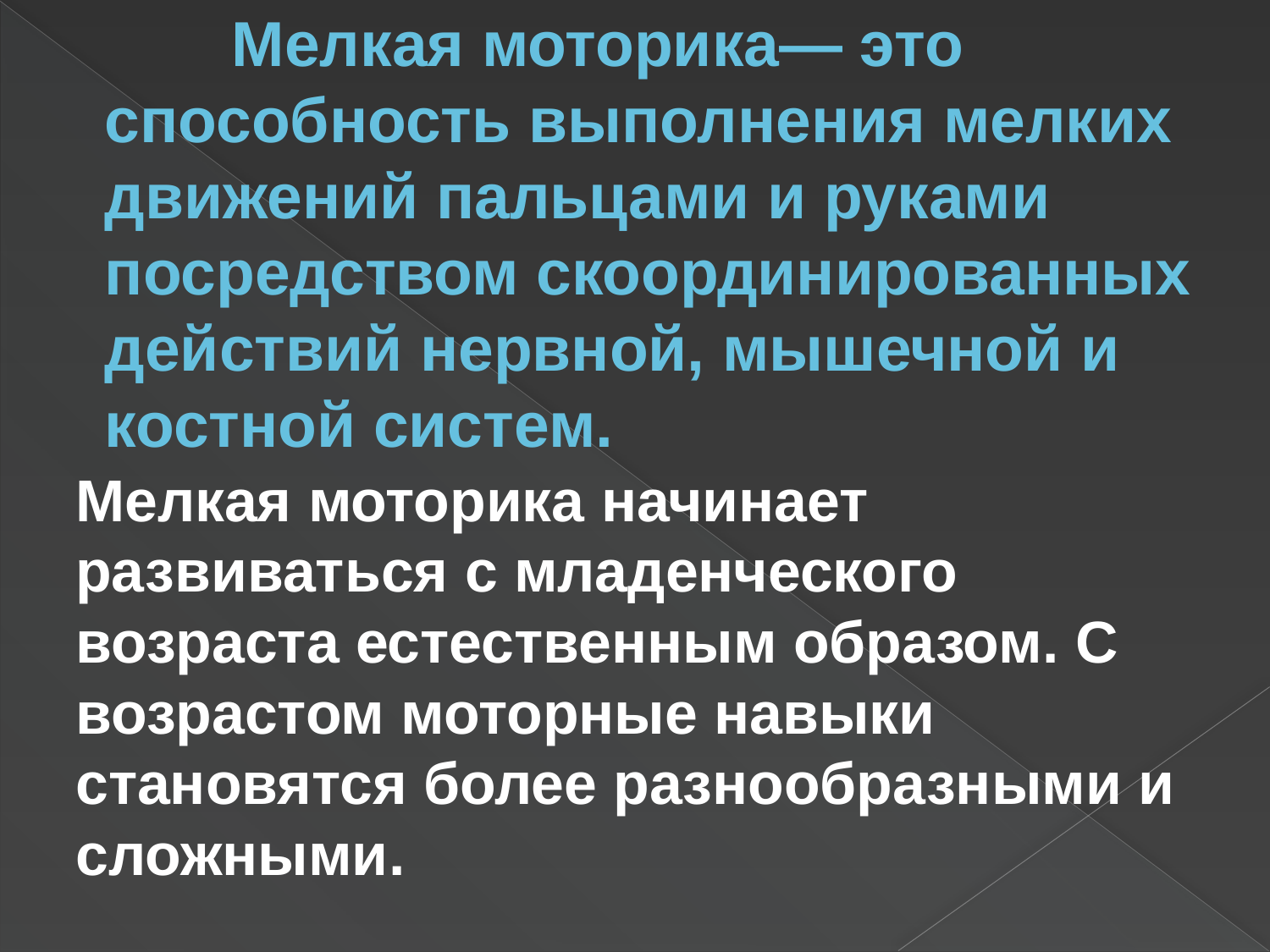

# Мелкая моторика— это способность выполнения мелких движений пальцами и руками посредством скоординированных действий нервной, мышечной и костной систем.
	Мелкая моторика начинает развиваться с младенческого возраста естественным образом. С возрастом моторные навыки становятся более разнообразными и сложными.